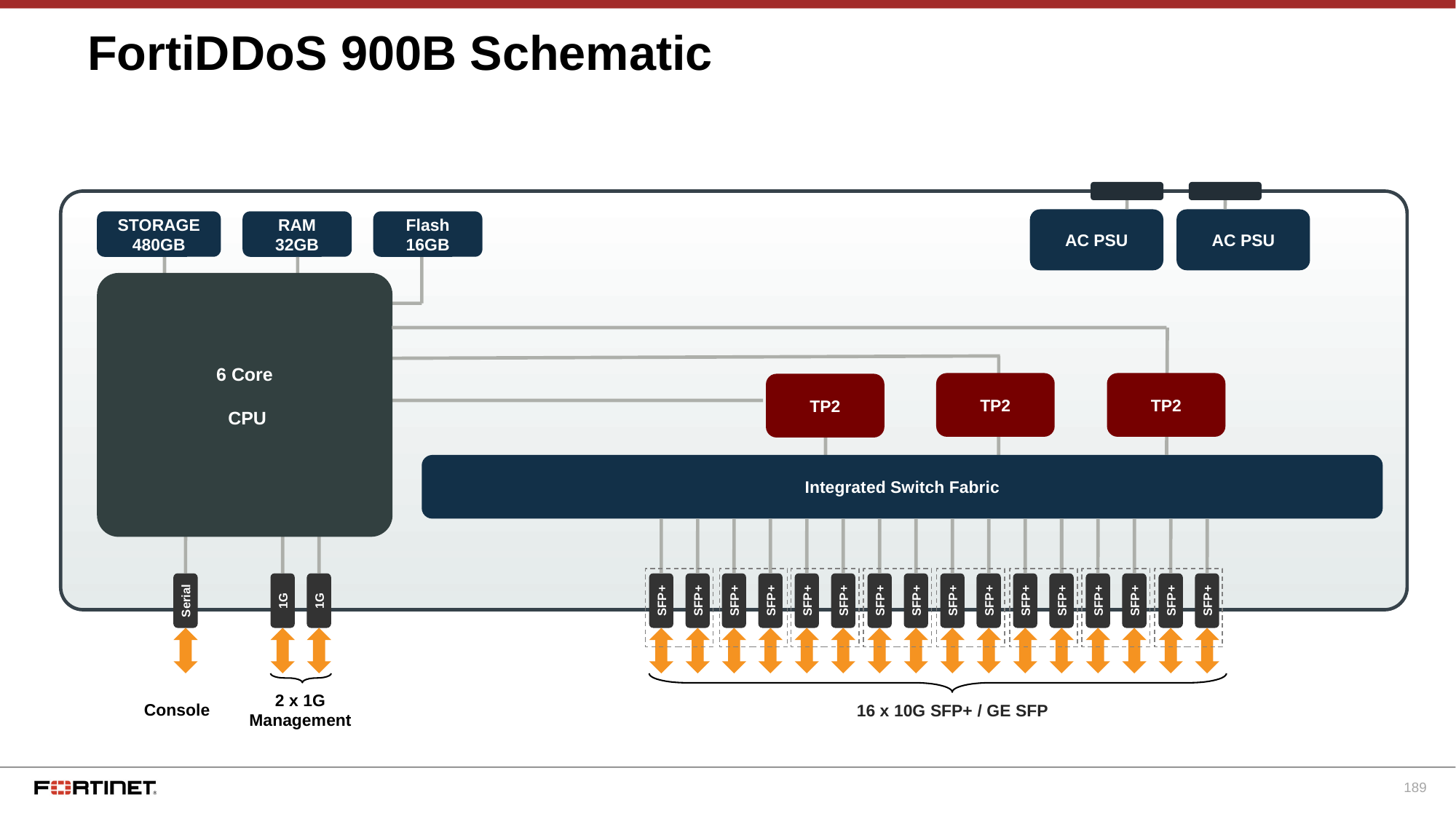

# FortiDDoS 900B Schematic

AC PSU
AC PSU
STORAGE
480GB
RAM
32GB
Flash
16GB

TP2
6 Core

CPU

TP2
TP2

Integrated Switch Fabric

Serial
1G
1G
SFP+
SFP+
SFP+
SFP+
SFP+
SFP+
SFP+
SFP+
SFP+
SFP+
SFP+
SFP+
SFP+
SFP+
SFP+
SFP+

2 x 1G Management
Console
16 x 10G SFP+ / GE SFP